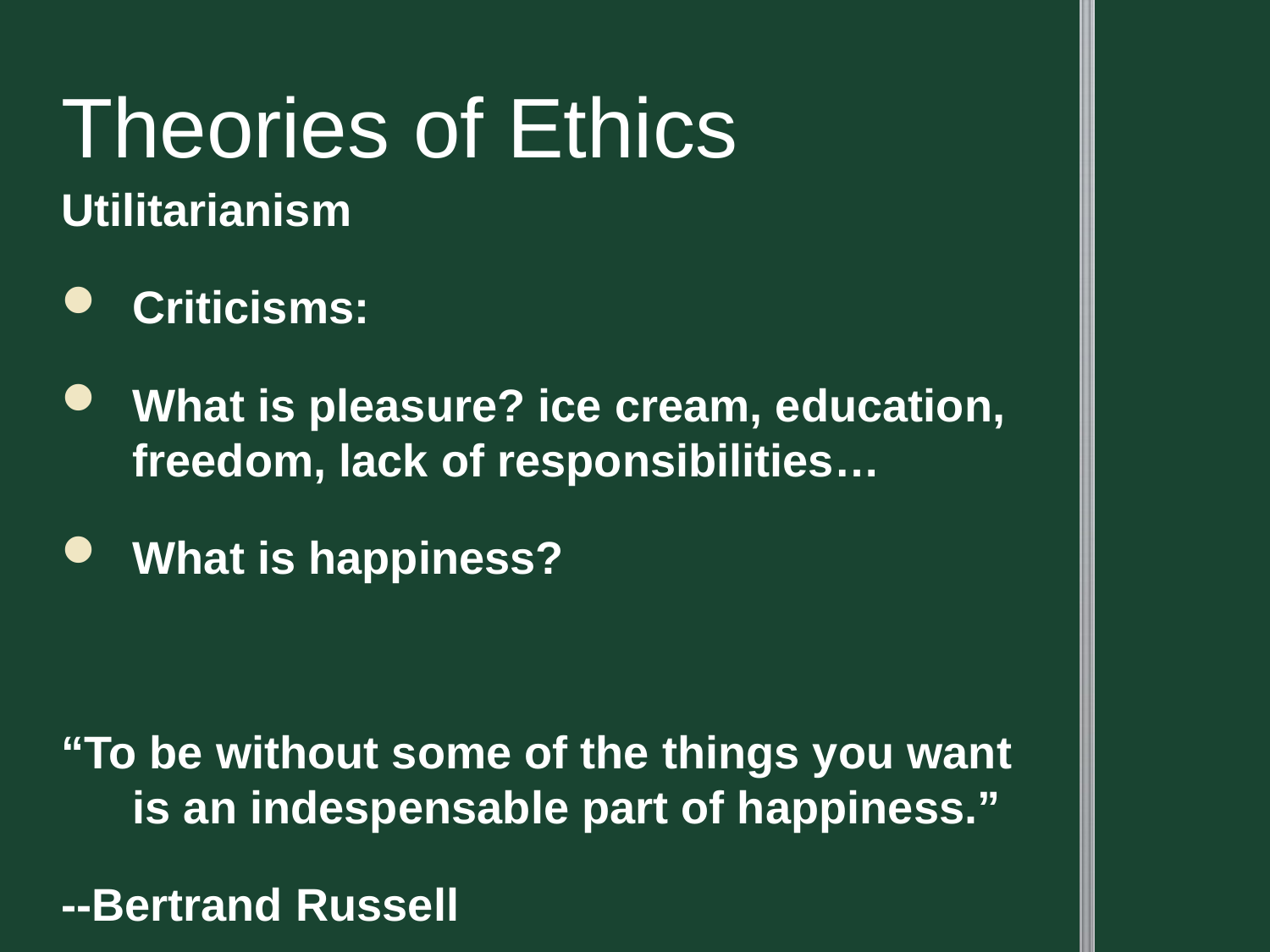

# Theories of Ethics
Utilitarianism
Criticisms:
What is pleasure? ice cream, education, freedom, lack of responsibilities…
What is happiness?

“To be without some of the things you want is an indespensable part of happiness.”
--Bertrand Russell